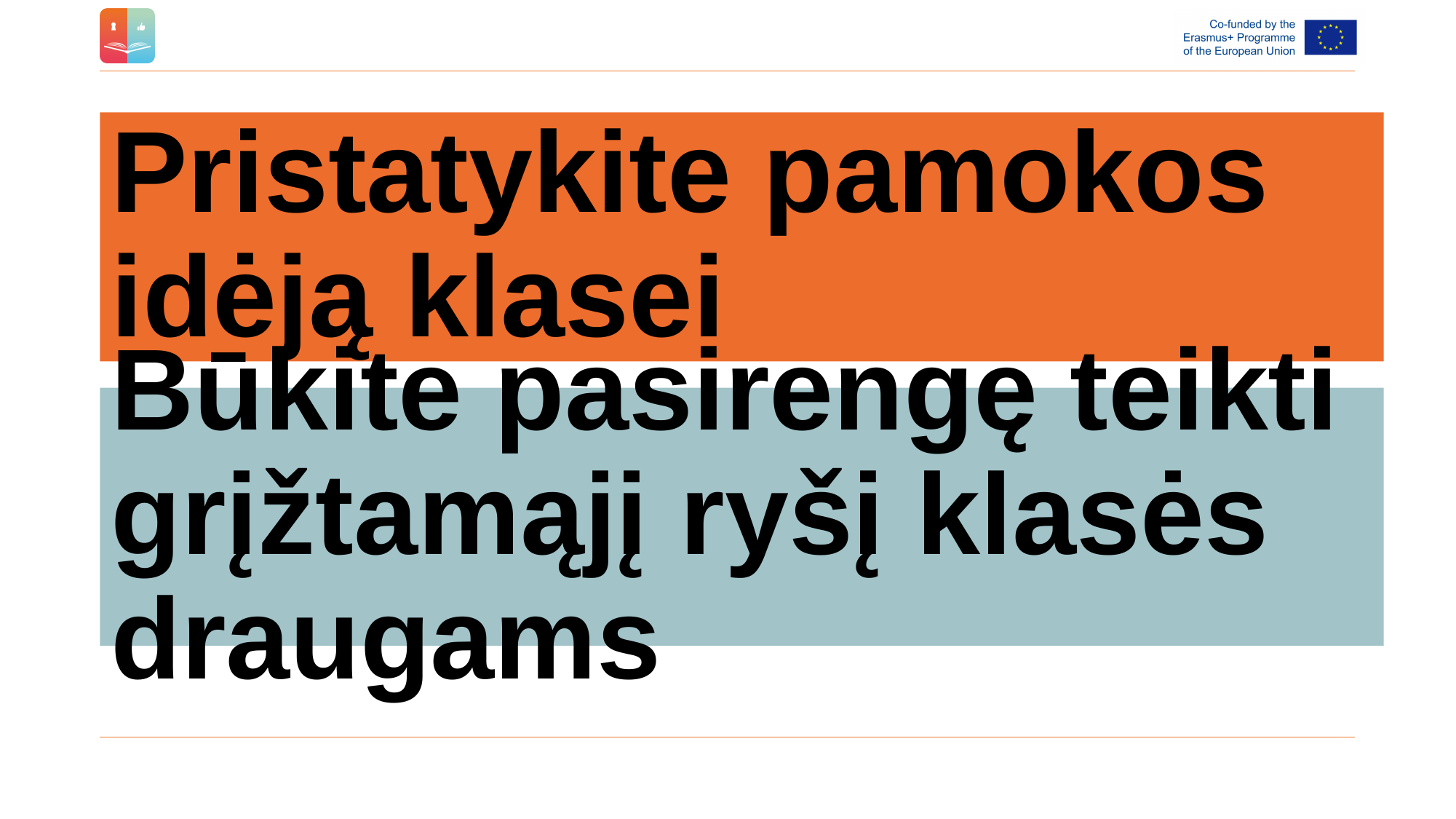

# Pristatykite pamokos idėją klasei
Būkite pasirengę teikti grįžtamąjį ryšį klasės draugams